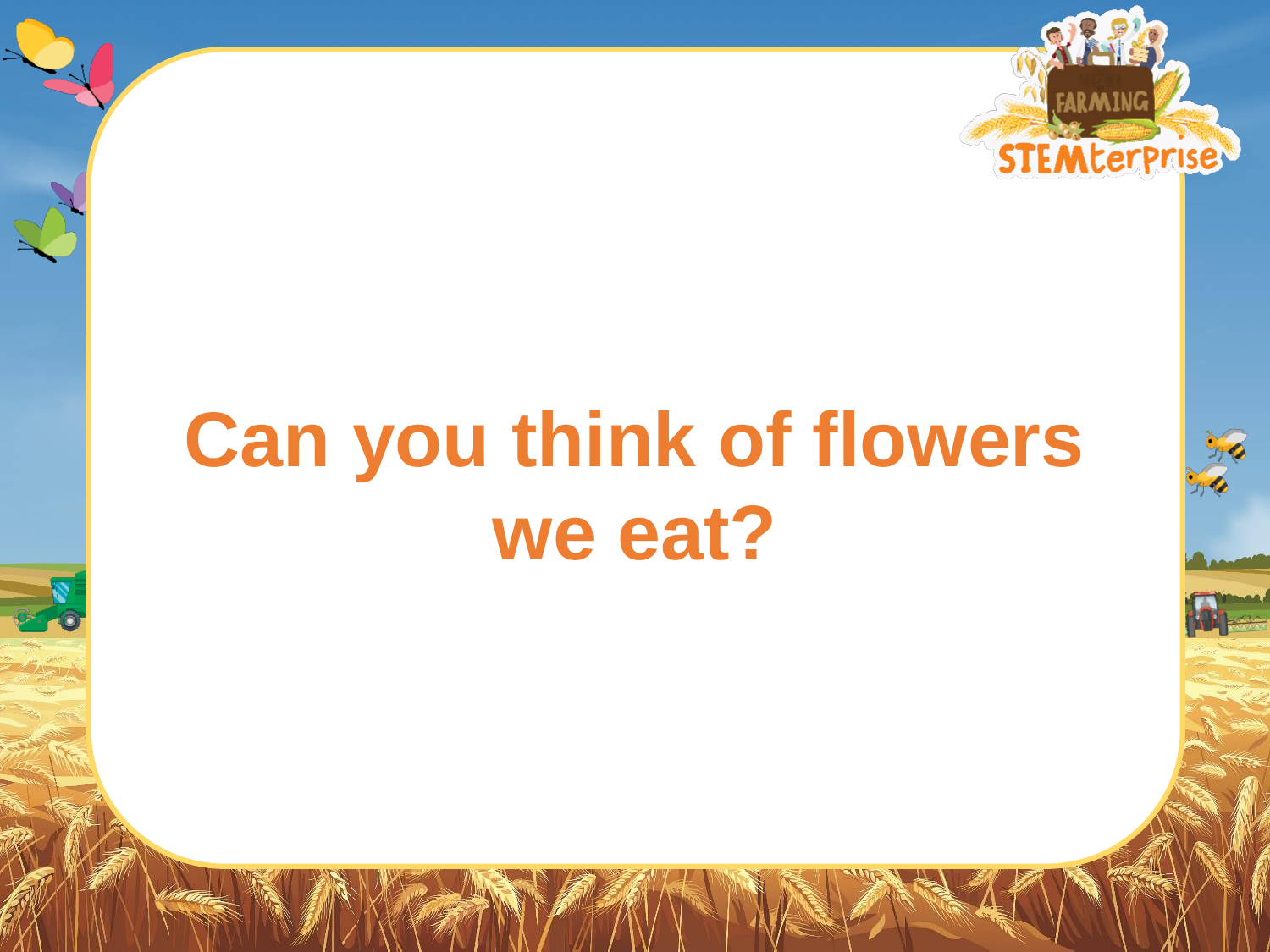

Can you think of flowers we eat?